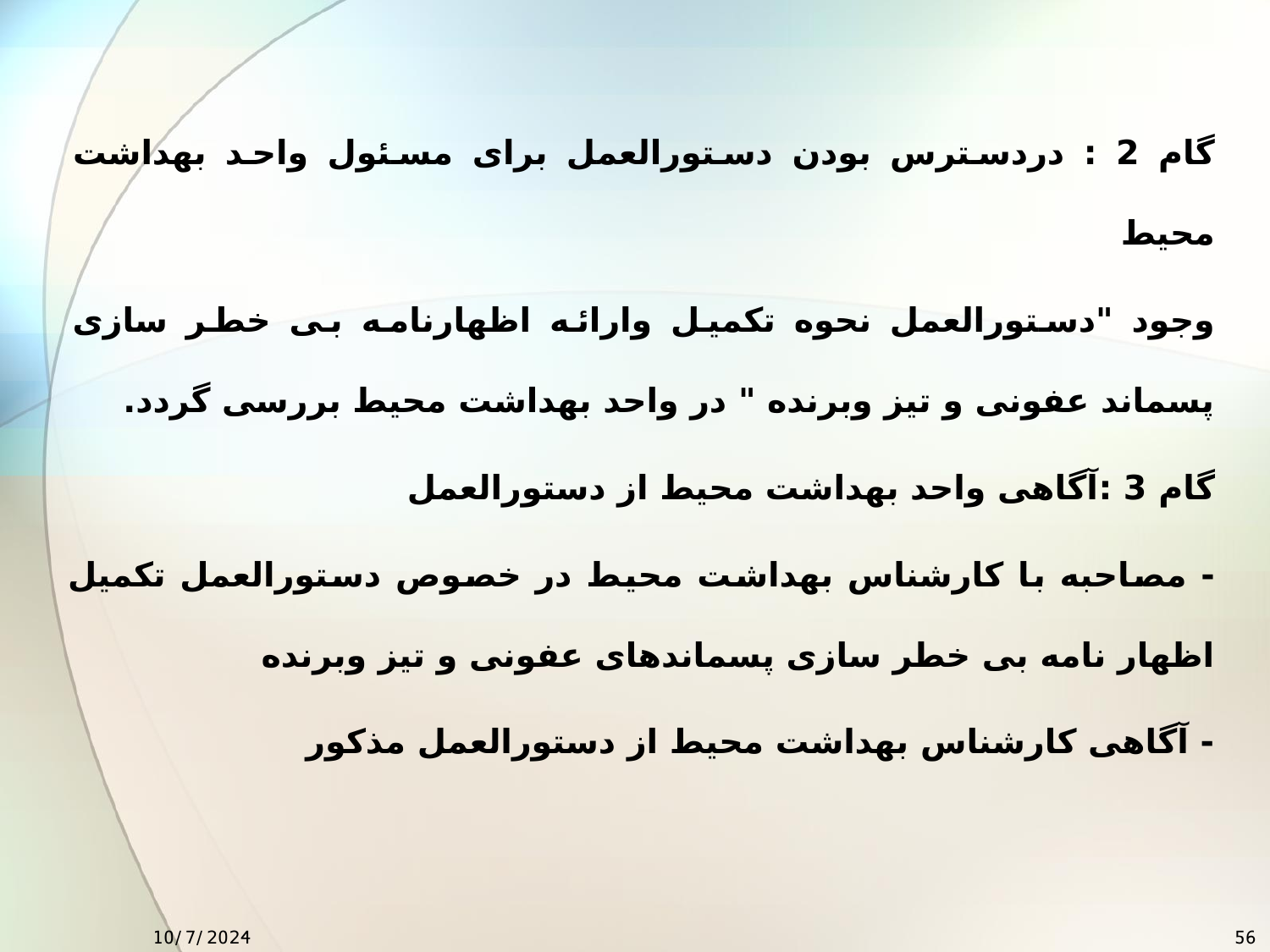

گام 2 : دردسترس بودن دستورالعمل برای مسئول واحد بهداشت محیط
وجود "دستورالعمل نحوه تکمیل وارائه اظهارنامه بی خطر سازی پسماند عفونی و تیز وبرنده " در واحد بهداشت محیط بررسی گردد.
گام 3 :آگاهی واحد بهداشت محیط از دستورالعمل
- مصاحبه با کارشناس بهداشت محیط در خصوص دستورالعمل تکمیل اظهار نامه بی خطر سازی پسماندهای عفونی و تیز وبرنده
- آگاهی کارشناس بهداشت محیط از دستورالعمل مذکور

10/7/2024
56